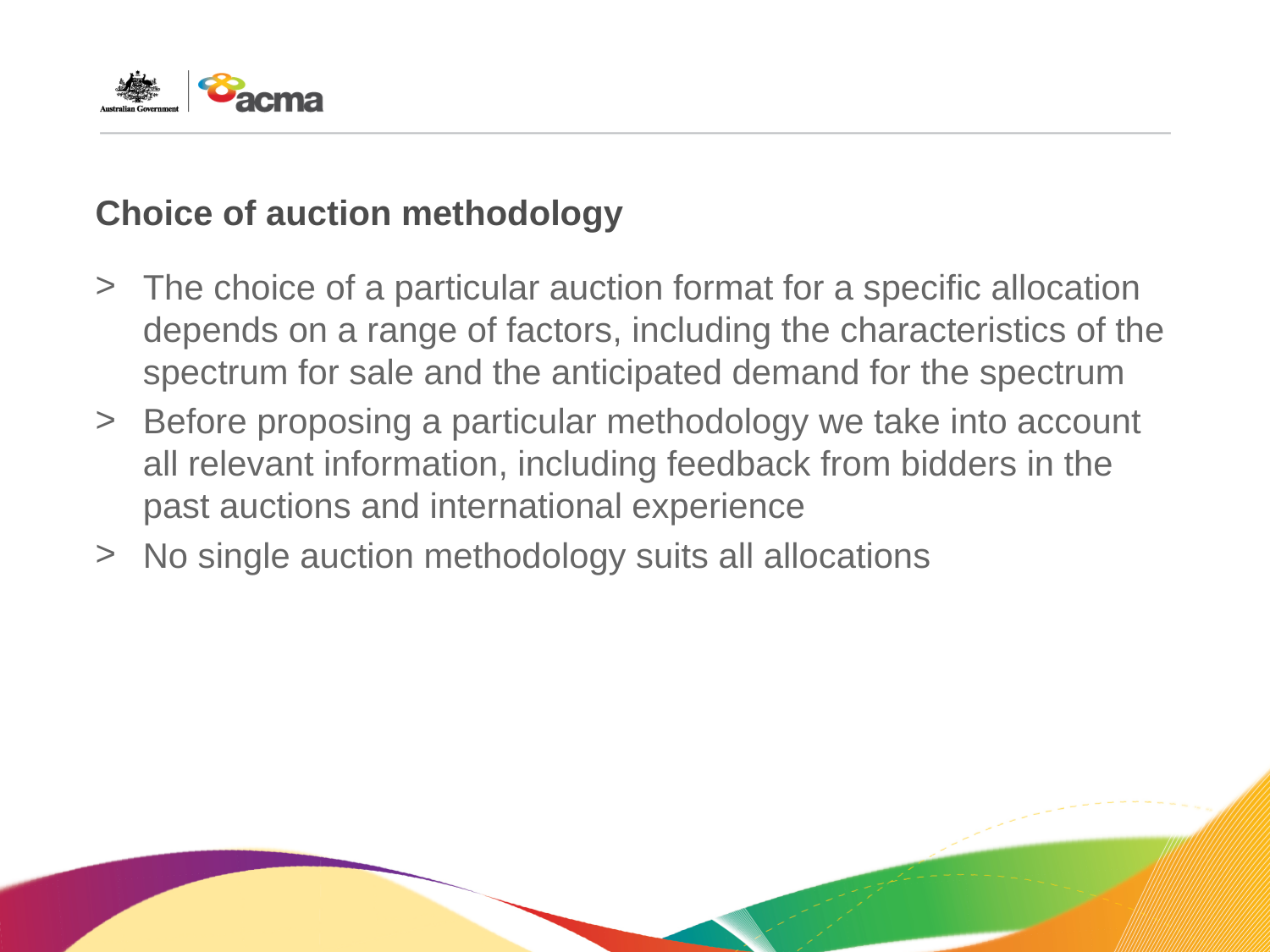

# Choice of auction methodology
The choice of a particular auction format for a specific allocation depends on a range of factors, including the characteristics of the spectrum for sale and the anticipated demand for the spectrum
Before proposing a particular methodology we take into account all relevant information, including feedback from bidders in the past auctions and international experience
No single auction methodology suits all allocations